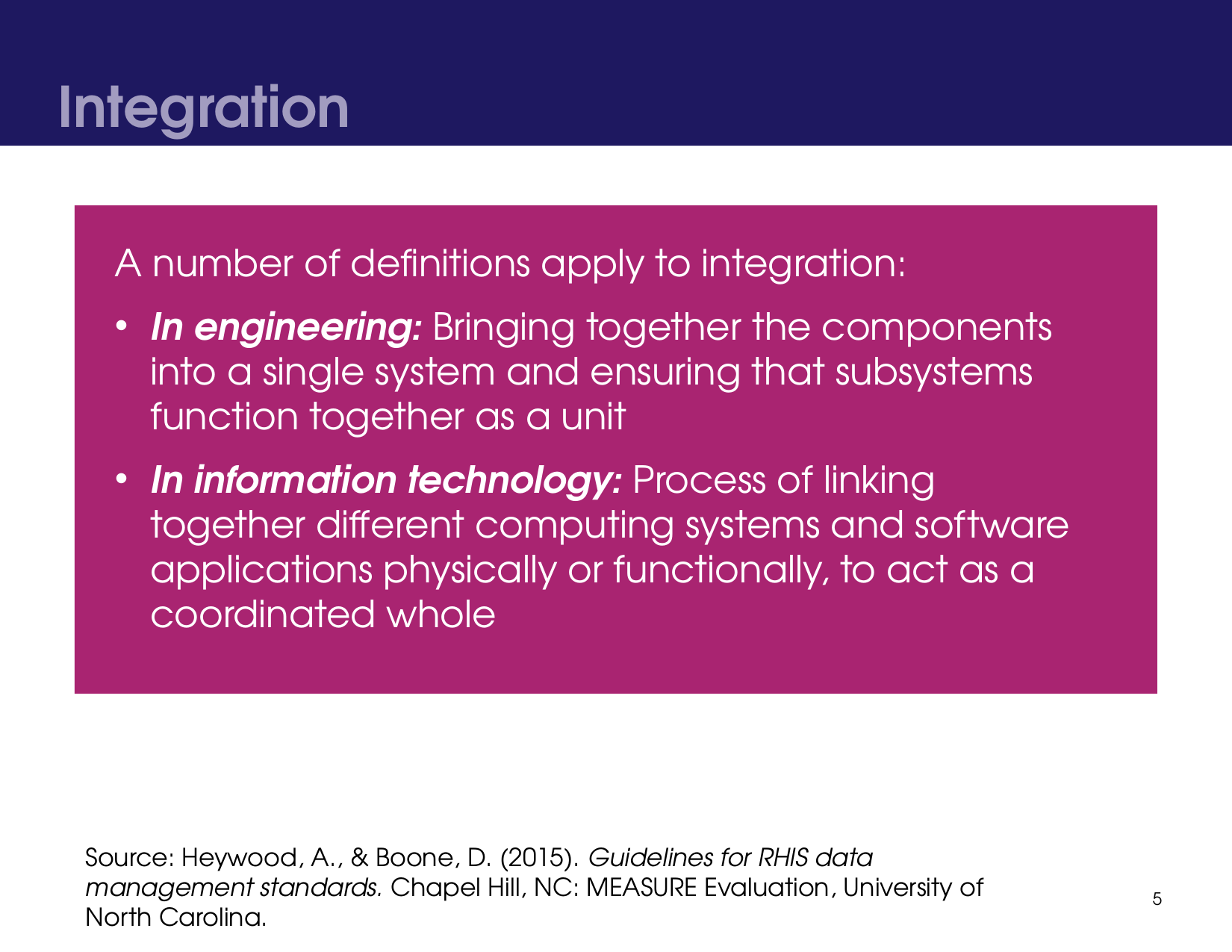

# Integration

A number of definitions apply to integration:
In engineering: Bringing together the components into a single system and ensuring that subsystems function together as a unit
In information technology: Process of linking together different computing systems and software applications physically or functionally, to act as a coordinated whole

Source: Heywood, A., & Boone, D. (2015). Guidelines for RHIS data management standards. Chapel Hill, NC: MEASURE Evaluation, University of North Carolina.
5